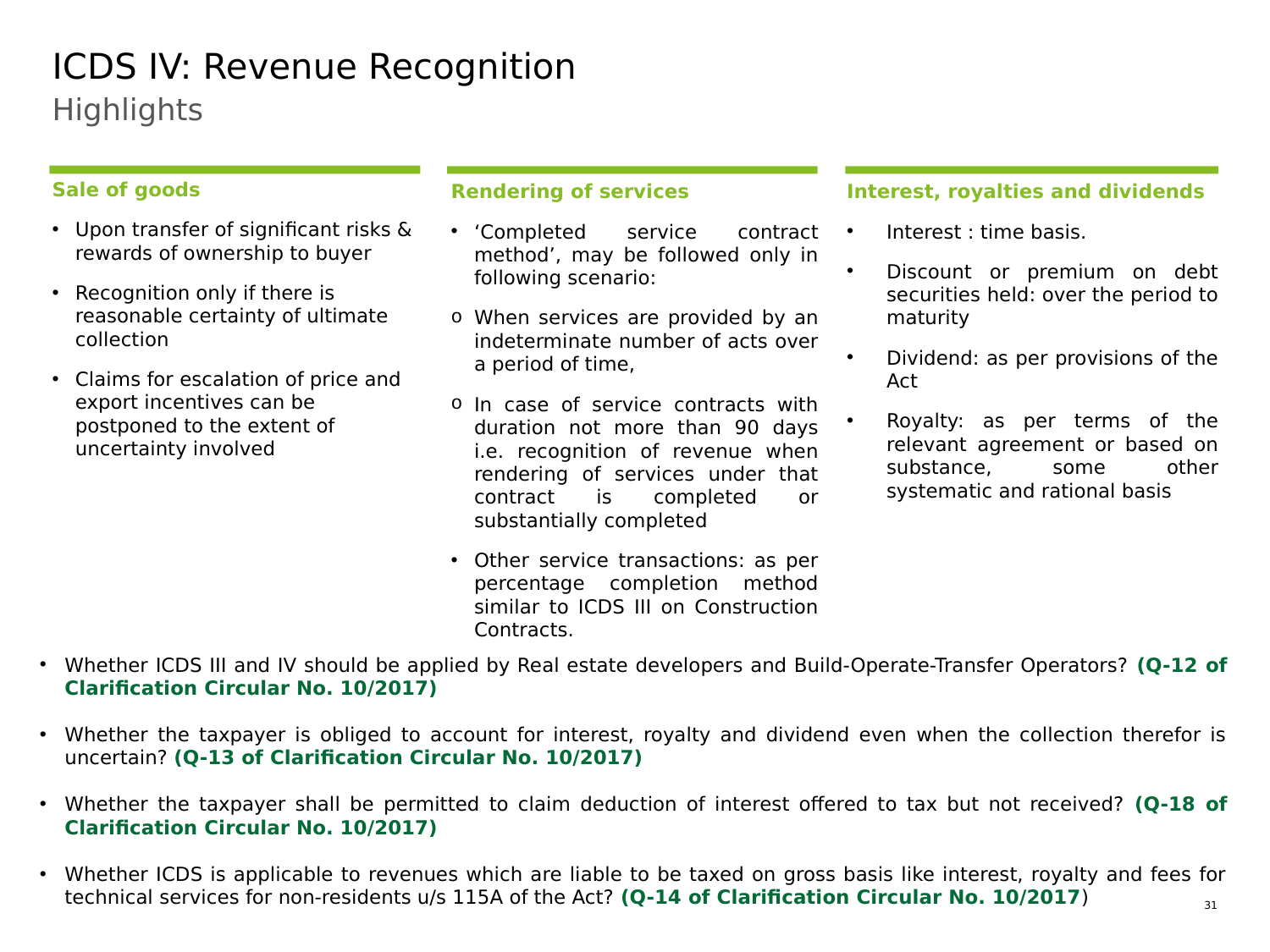

# ICDS IV: Revenue Recognition
Highlights
Sale of goods
Upon transfer of significant risks & rewards of ownership to buyer
Recognition only if there is reasonable certainty of ultimate collection
Claims for escalation of price and export incentives can be postponed to the extent of uncertainty involved

Rendering of services
‘Completed service contract method’, may be followed only in following scenario:
When services are provided by an indeterminate number of acts over a period of time,
In case of service contracts with duration not more than 90 days i.e. recognition of revenue when rendering of services under that contract is completed or substantially completed
Other service transactions: as per percentage completion method similar to ICDS III on Construction Contracts.

Interest, royalties and dividends
Interest : time basis.
Discount or premium on debt securities held: over the period to maturity
Dividend: as per provisions of the Act
Royalty: as per terms of the relevant agreement or based on substance, some other systematic and rational basis

Whether ICDS III and IV should be applied by Real estate developers and Build-Operate-Transfer Operators? (Q-12 of Clarification Circular No. 10/2017)

Whether the taxpayer is obliged to account for interest, royalty and dividend even when the collection therefor is uncertain? (Q-13 of Clarification Circular No. 10/2017)

Whether the taxpayer shall be permitted to claim deduction of interest offered to tax but not received? (Q-18 of Clarification Circular No. 10/2017)

Whether ICDS is applicable to revenues which are liable to be taxed on gross basis like interest, royalty and fees for technical services for non-residents u/s 115A of the Act? (Q-14 of Clarification Circular No. 10/2017)